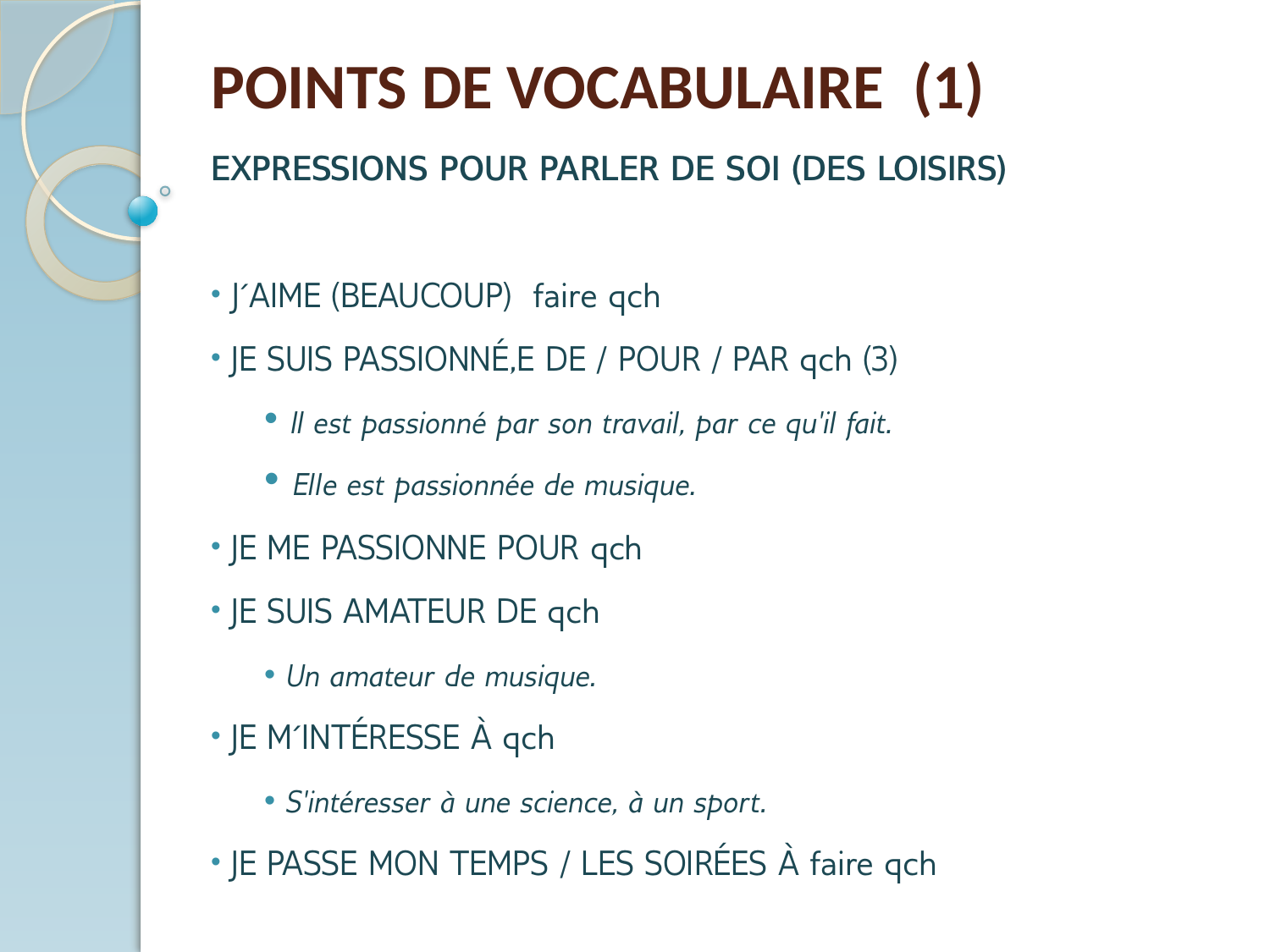

# POINTS DE VOCABULAIRE  (1)
EXPRESSIONS POUR PARLER DE SOI (DES LOISIRS)

 J´AIME (BEAUCOUP)  faire qch
 JE SUIS PASSIONNÉ,E DE / POUR / PAR qch (3)
 Il est passionné par son travail, par ce qu'il fait.
 Elle est passionnée de musique.
 JE ME PASSIONNE POUR qch
 JE SUIS AMATEUR DE qch
 Un amateur de musique.
 JE M´INTÉRESSE À qch
 S'intéresser à une science, à un sport.
 JE PASSE MON TEMPS / LES SOIRÉES À faire qch